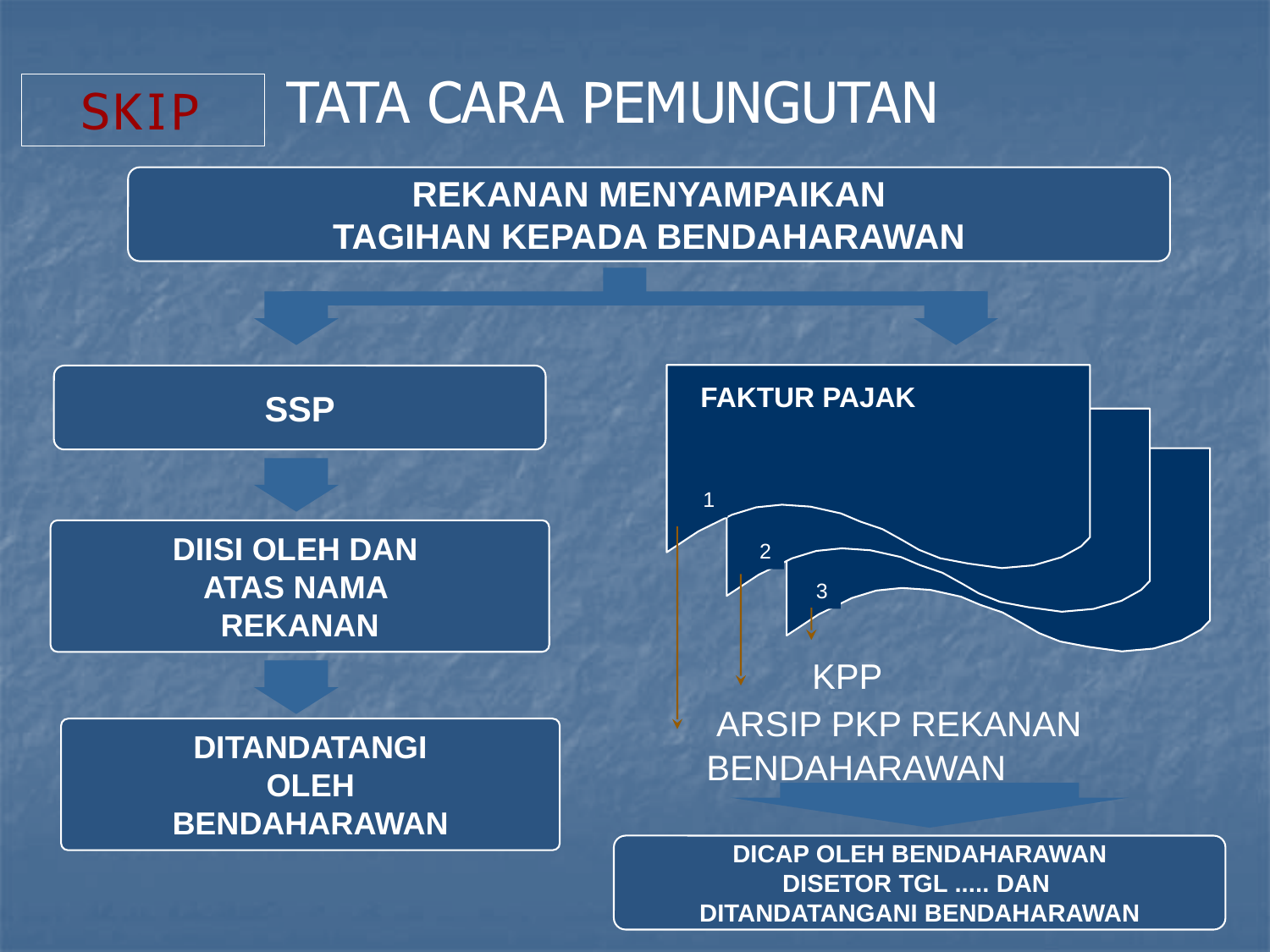

# TATA CARA PEMUNGUTAN
SKIP
REKANAN MENYAMPAIKAN
TAGIHAN KEPADA BENDAHARAWAN

SSP
FAKTUR PAJAK

1
DIISI OLEH DAN
ATAS NAMA
REKANAN

2
3

KPP

ARSIP PKP REKANAN
DITANDATANGI
OLEH
BENDAHARAWAN
BENDAHARAWAN

DICAP OLEH BENDAHARAWAN
DISETOR TGL ..... DAN
DITANDATANGANI BENDAHARAWAN

55